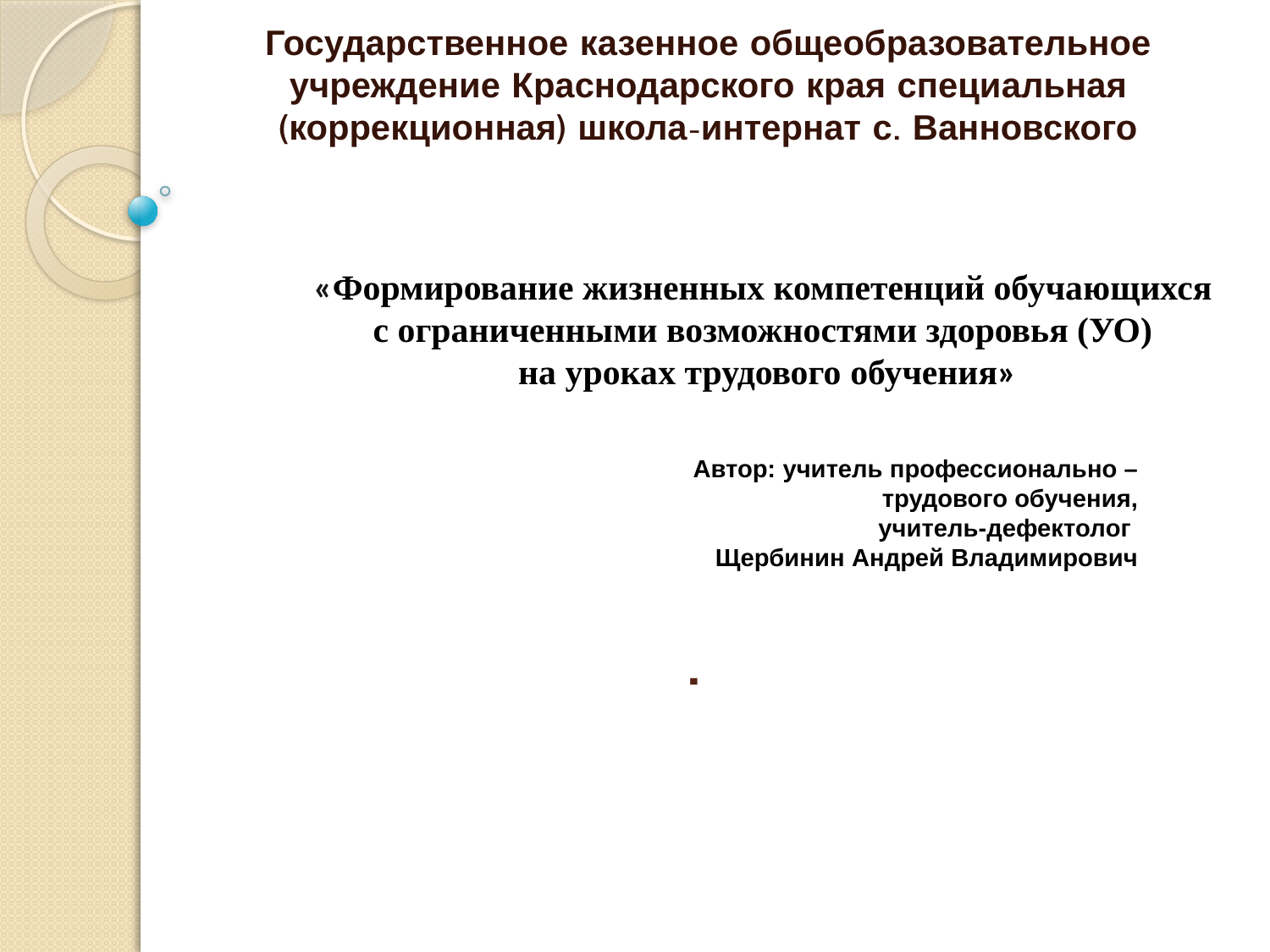

Государственное казенное общеобразовательное учреждение Краснодарского края специальная (коррекционная) школа-интернат с. Ванновского

«Формирование жизненных компетенций обучающихся
с ограниченными возможностями здоровья (УО)
на уроках трудового обучения»
# .
Автор: учитель профессионально – трудового обучения,
 учитель-дефектолог
Щербинин Андрей Владимирович